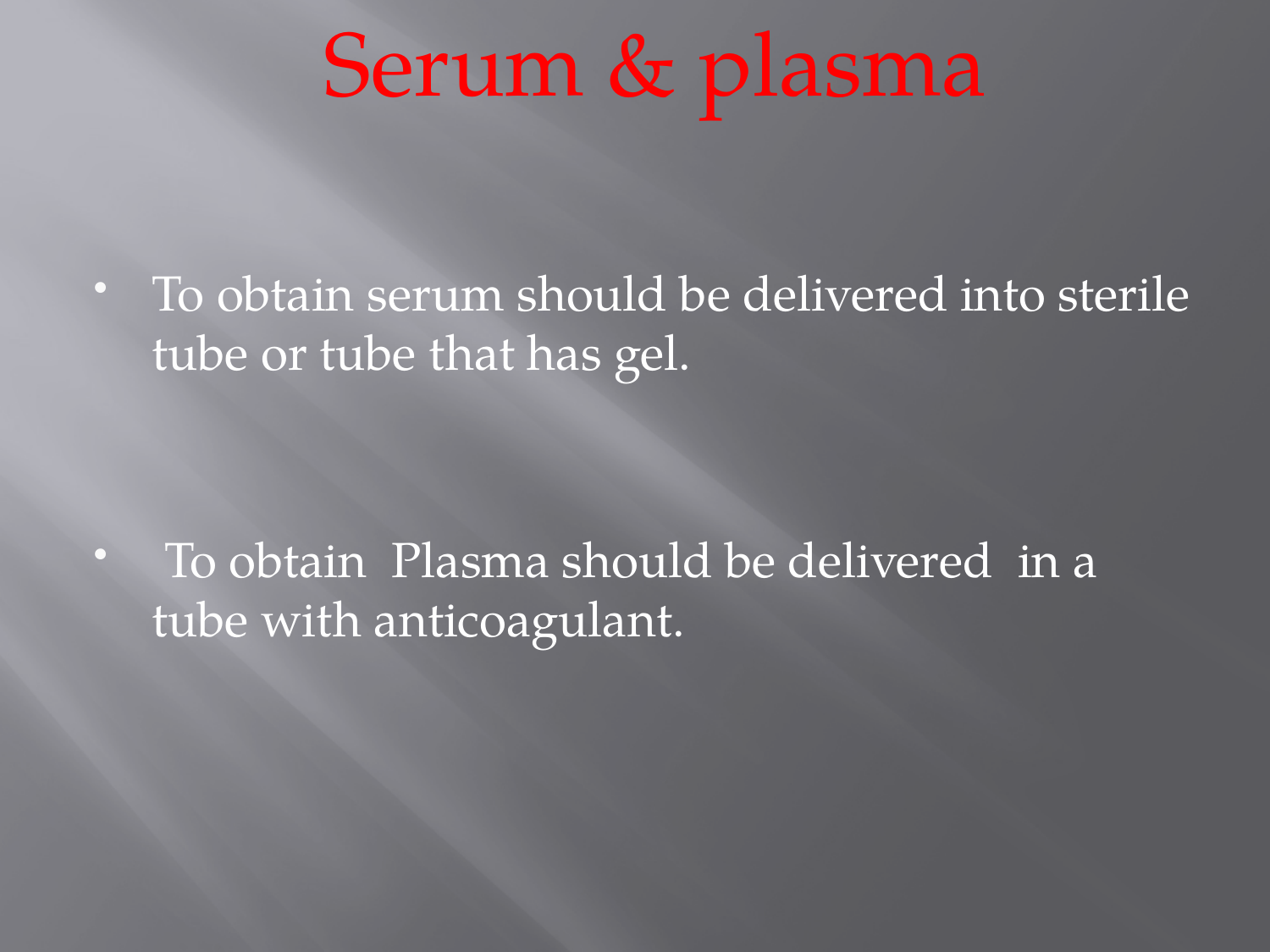

Serum & plasma

To obtain serum should be delivered into sterile tube or tube that has gel.

 To obtain  Plasma should be delivered  in a tube with anticoagulant.